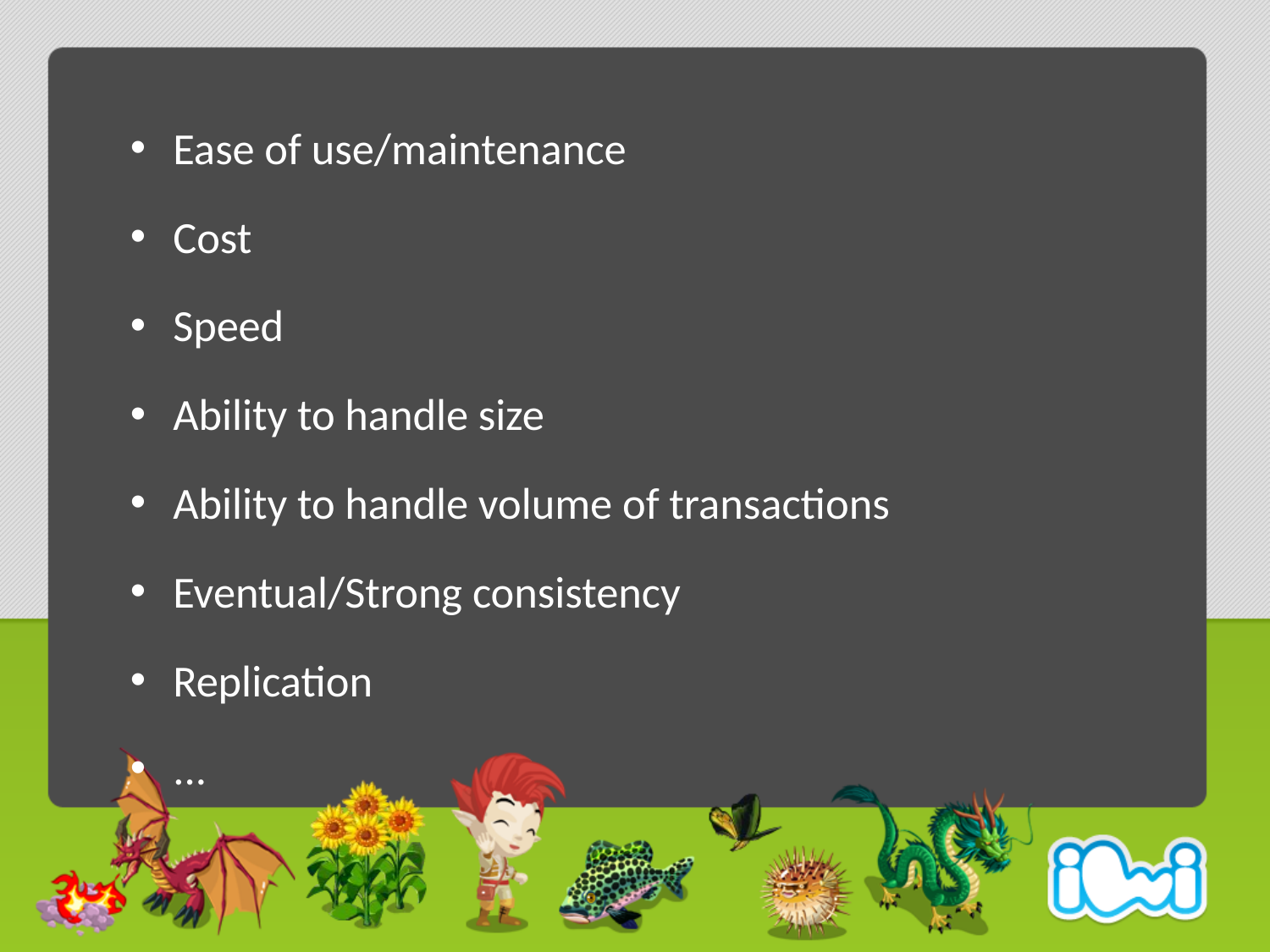

Ease of use/maintenance
Cost
Speed
Ability to handle size
Ability to handle volume of transactions
Eventual/Strong consistency
Replication
...